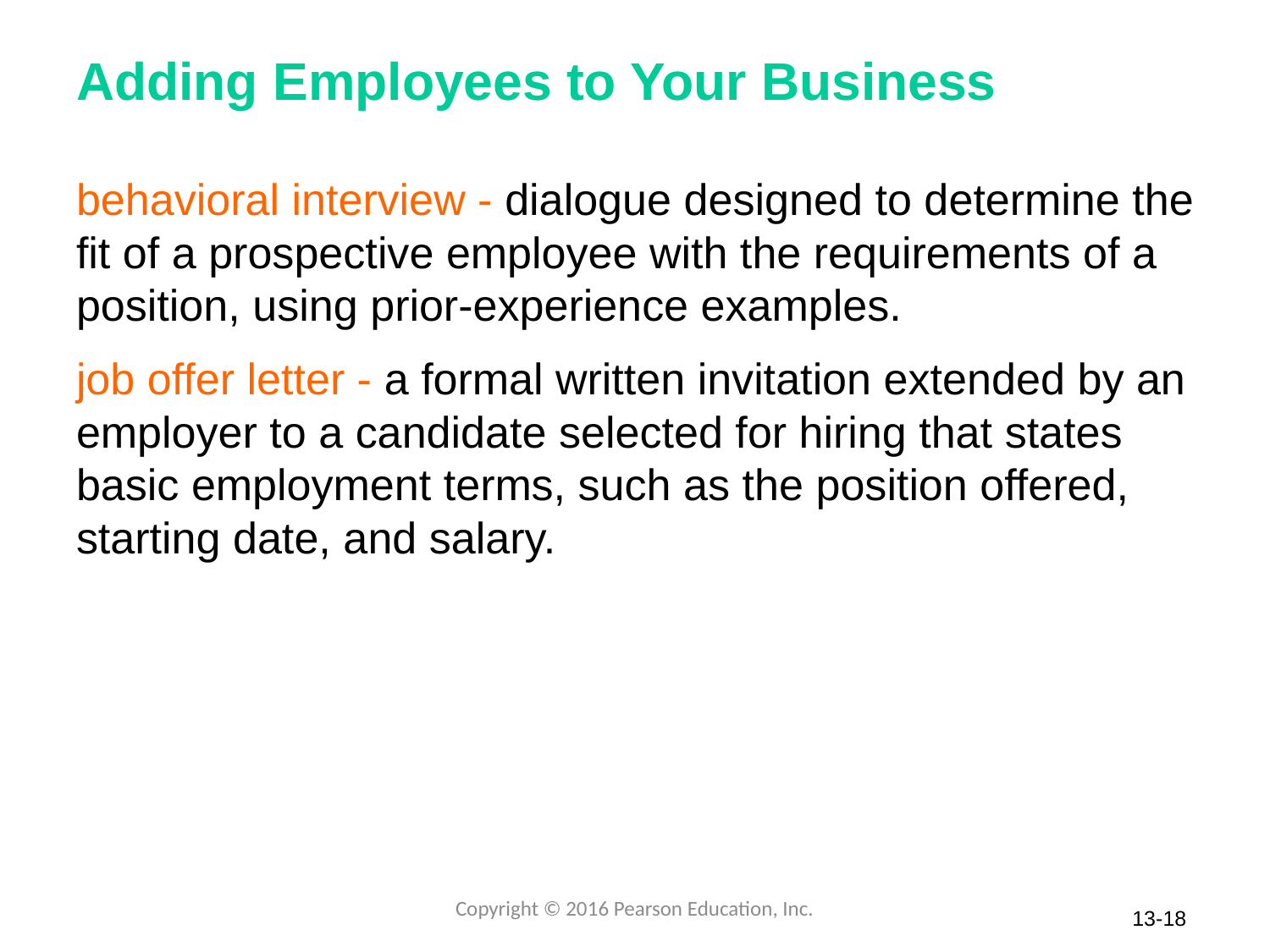

# Adding Employees to Your Business
behavioral interview - dialogue designed to determine the fit of a prospective employee with the requirements of a position, using prior-experience examples.

job offer letter - a formal written invitation extended by an employer to a candidate selected for hiring that states basic employment terms, such as the position offered, starting date, and salary.

Copyright © 2016 Pearson Education, Inc.